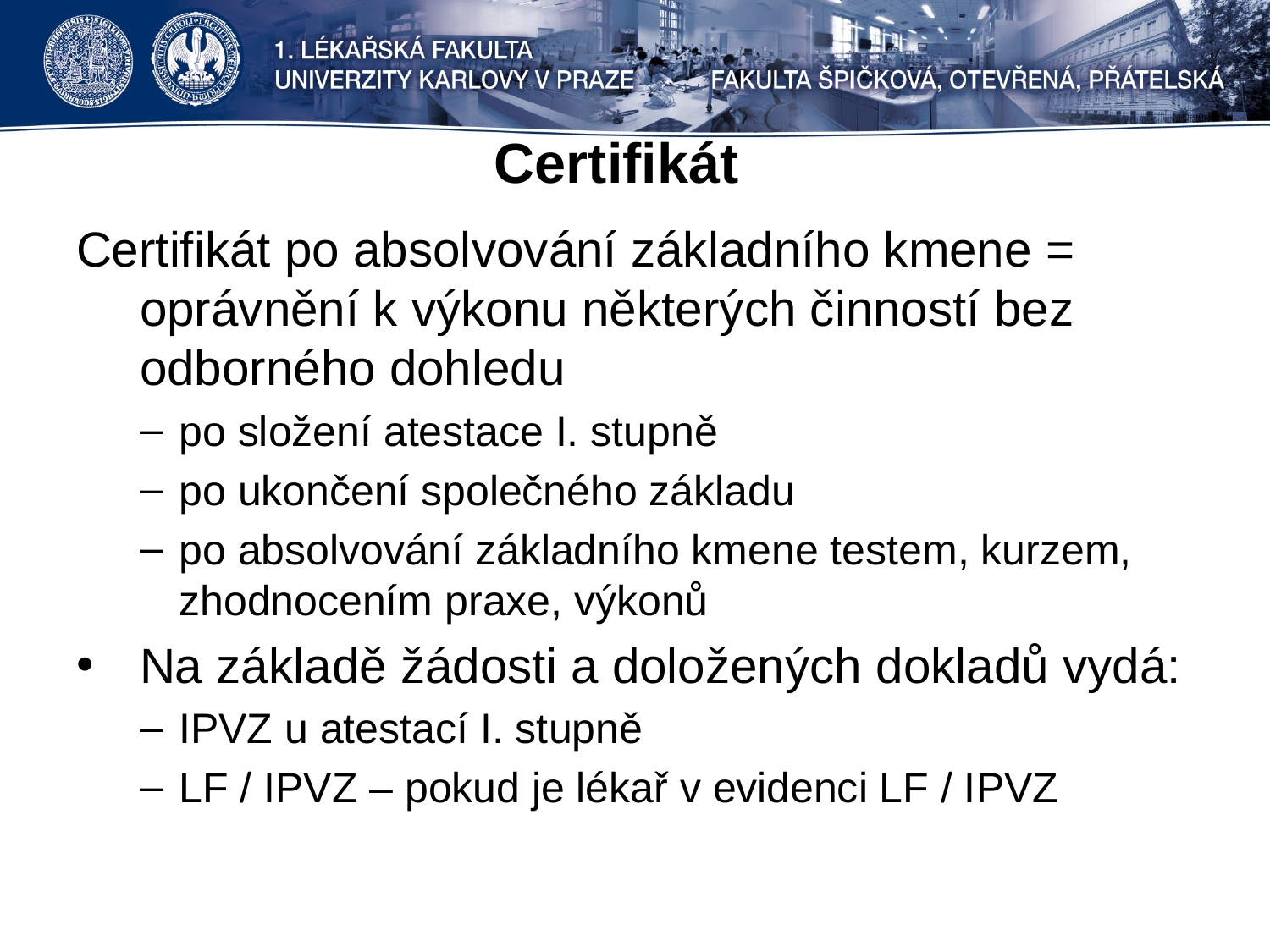

# Certifikát po ukončení základního kmene
Certifikát po absolvování základního kmene = oprávnění k výkonu některých činností bez odborného dohledu
po složení atestace I. stupně
po ukončení společného základu
po absolvování základního kmene testem, kurzem, zhodnocením praxe, výkonů
Na základě žádosti a doložených dokladů vydá:
IPVZ u atestací I. stupně
LF / IPVZ – pokud je lékař v evidenci LF / IPVZ